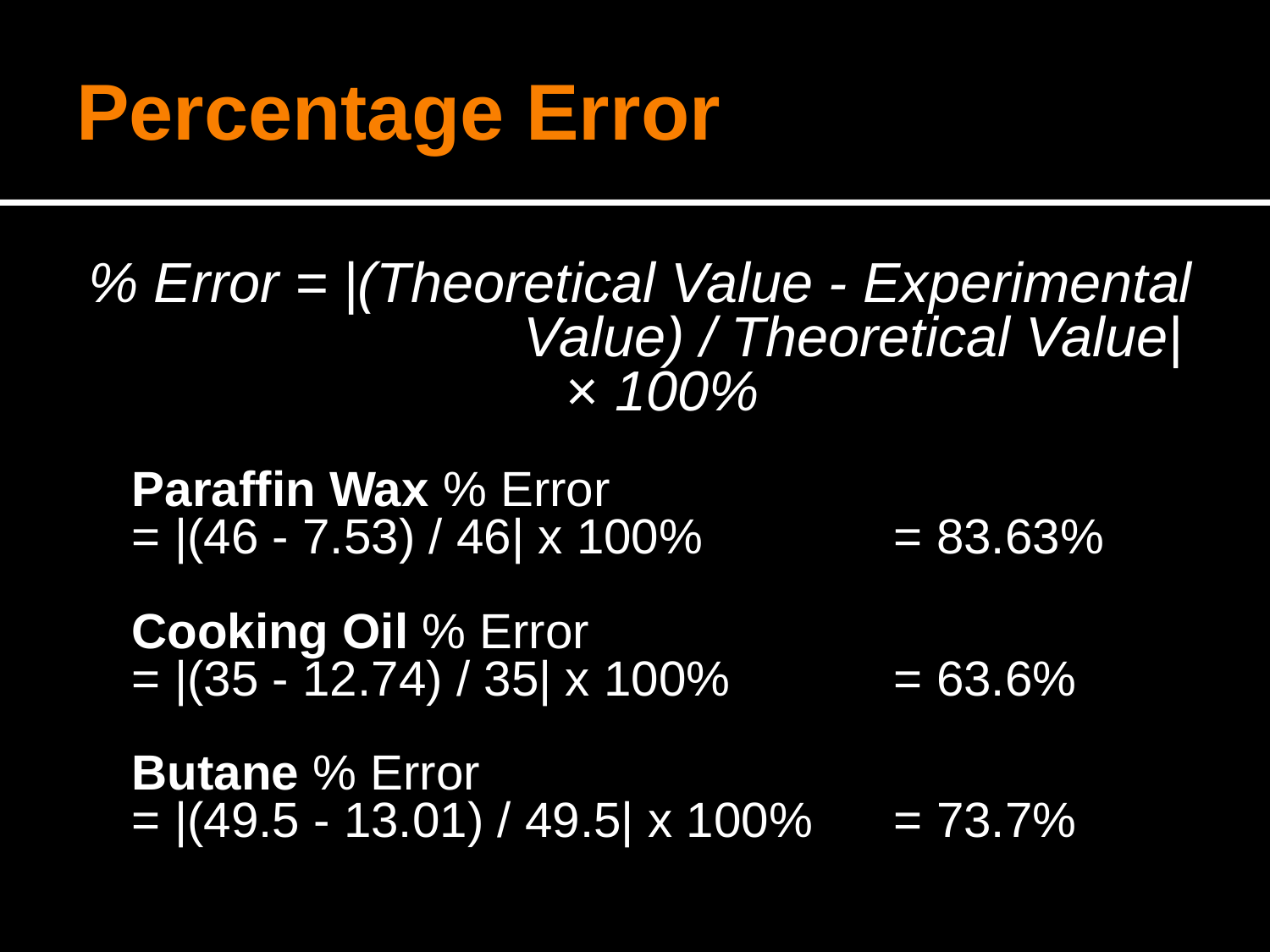

# Percentage Error
% Error = |(Theoretical Value - Experimental 			Value) / Theoretical Value| × 100%
Paraffin Wax % Error
= |(46 - 7.53) / 46| x 100% 		= 83.63%
Cooking Oil % Error
= |(35 - 12.74) / 35| x 100% 		= 63.6%
Butane % Error
= |(49.5 - 13.01) / 49.5| x 100%	= 73.7%